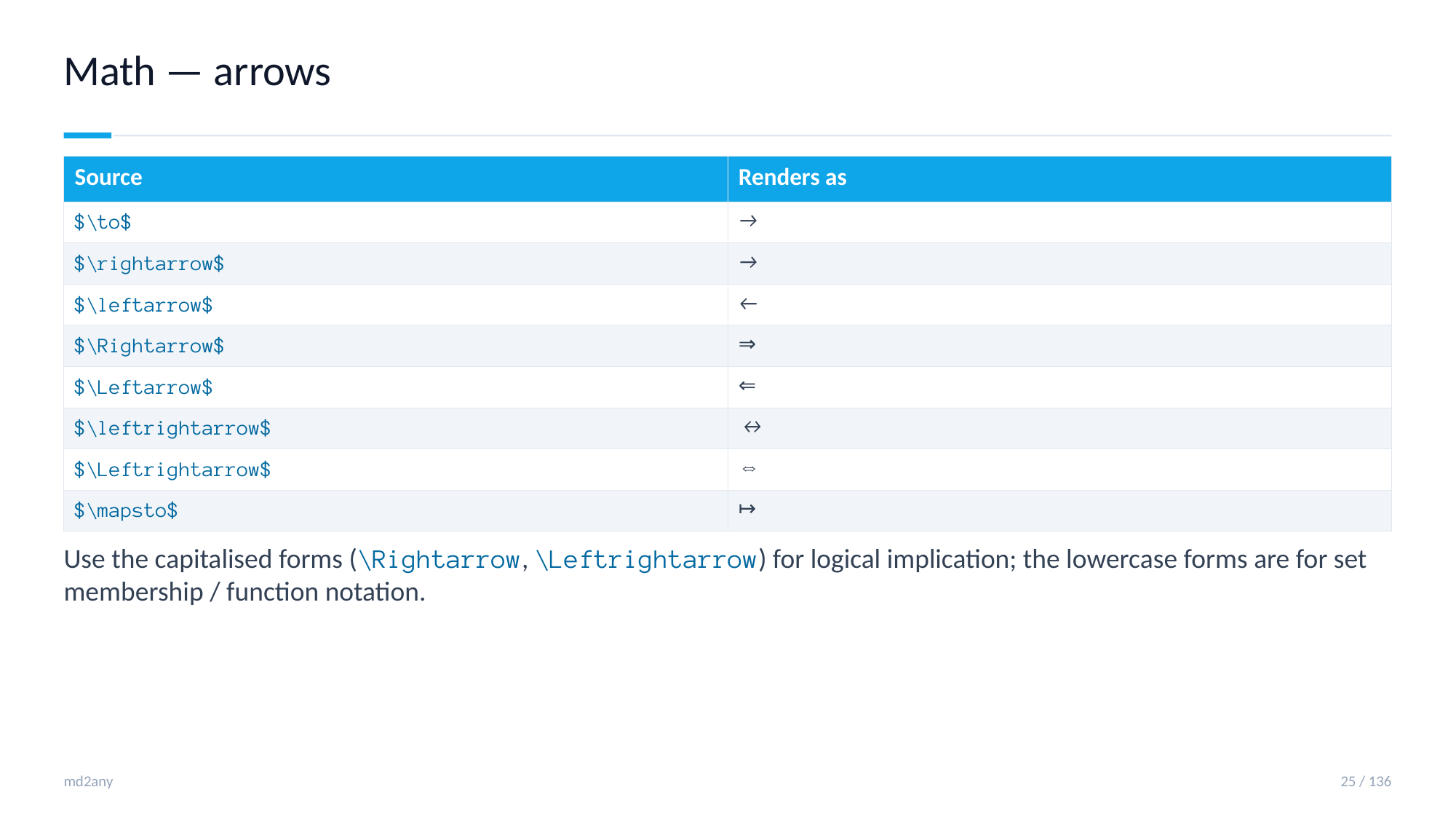

Math — arrows

| Source | Renders as |
| --- | --- |
| $\to$ | → |
| $\rightarrow$ | → |
| $\leftarrow$ | ← |
| $\Rightarrow$ | ⇒ |
| $\Leftarrow$ | ⇐ |
| $\leftrightarrow$ | ↔ |
| $\Leftrightarrow$ | ⇔ |
| $\mapsto$ | ↦ |
Use the capitalised forms (\Rightarrow, \Leftrightarrow) for logical implication; the lowercase forms are for set membership / function notation.
md2any
25 / 136